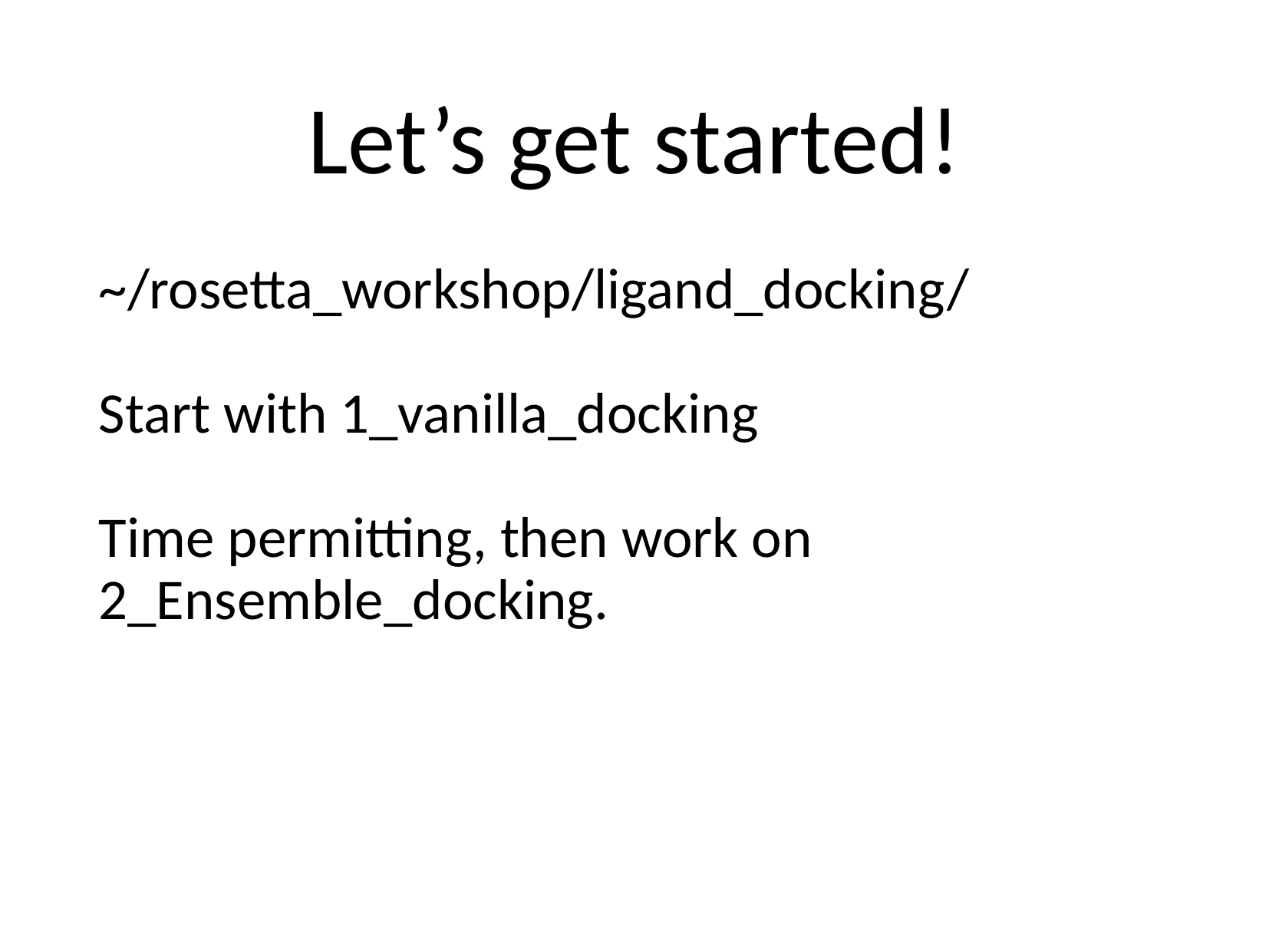

# Let’s get started!
~/rosetta_workshop/ligand_docking/

Start with 1_vanilla_docking

Time permitting, then work on 2_Ensemble_docking.